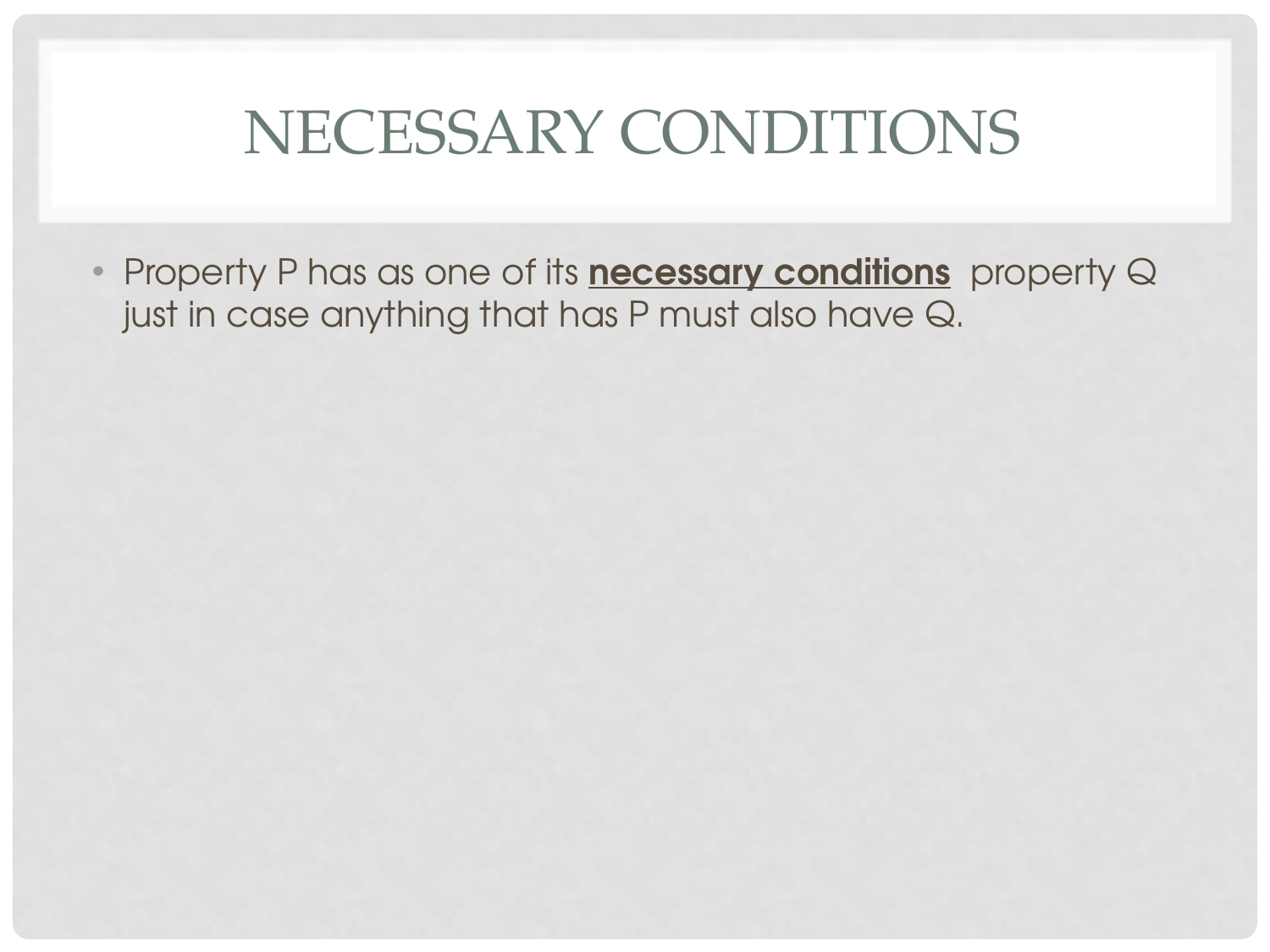

# Necessary conditions
Property P has as one of its necessary conditions  property Q just in case anything that has P must also have Q.